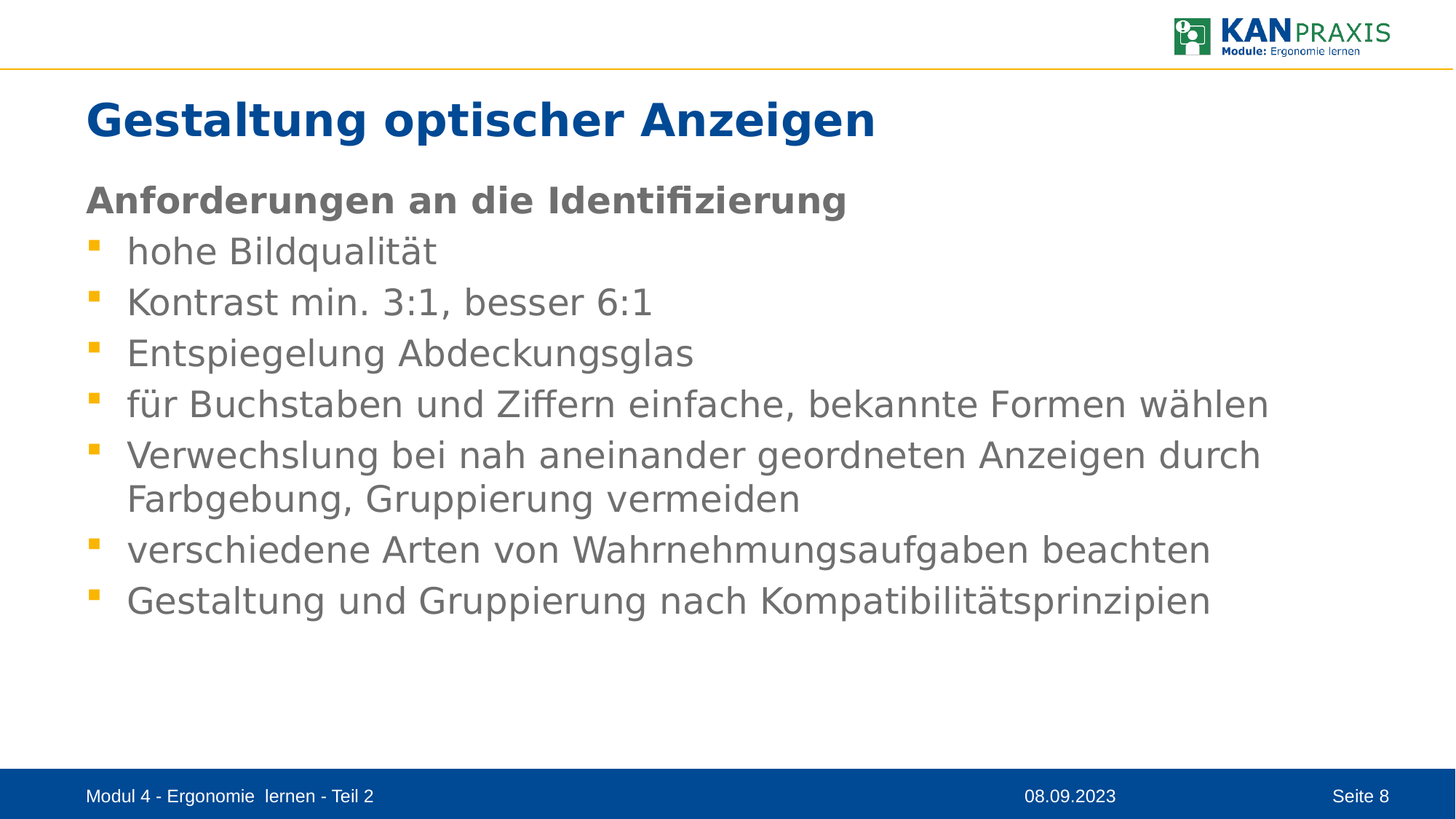

# Gestaltung optischer Anzeigen
Anforderungen an die Identifizierung
hohe Bildqualität
Kontrast min. 3:1, besser 6:1
Entspiegelung Abdeckungsglas
für Buchstaben und Ziffern einfache, bekannte Formen wählen
Verwechslung bei nah aneinander geordneten Anzeigen durch Farbgebung, Gruppierung vermeiden
verschiedene Arten von Wahrnehmungsaufgaben beachten
Gestaltung und Gruppierung nach Kompatibilitätsprinzipien
Modul 4 - Ergonomie  lernen - Teil 2
08.09.2023
Seite 8